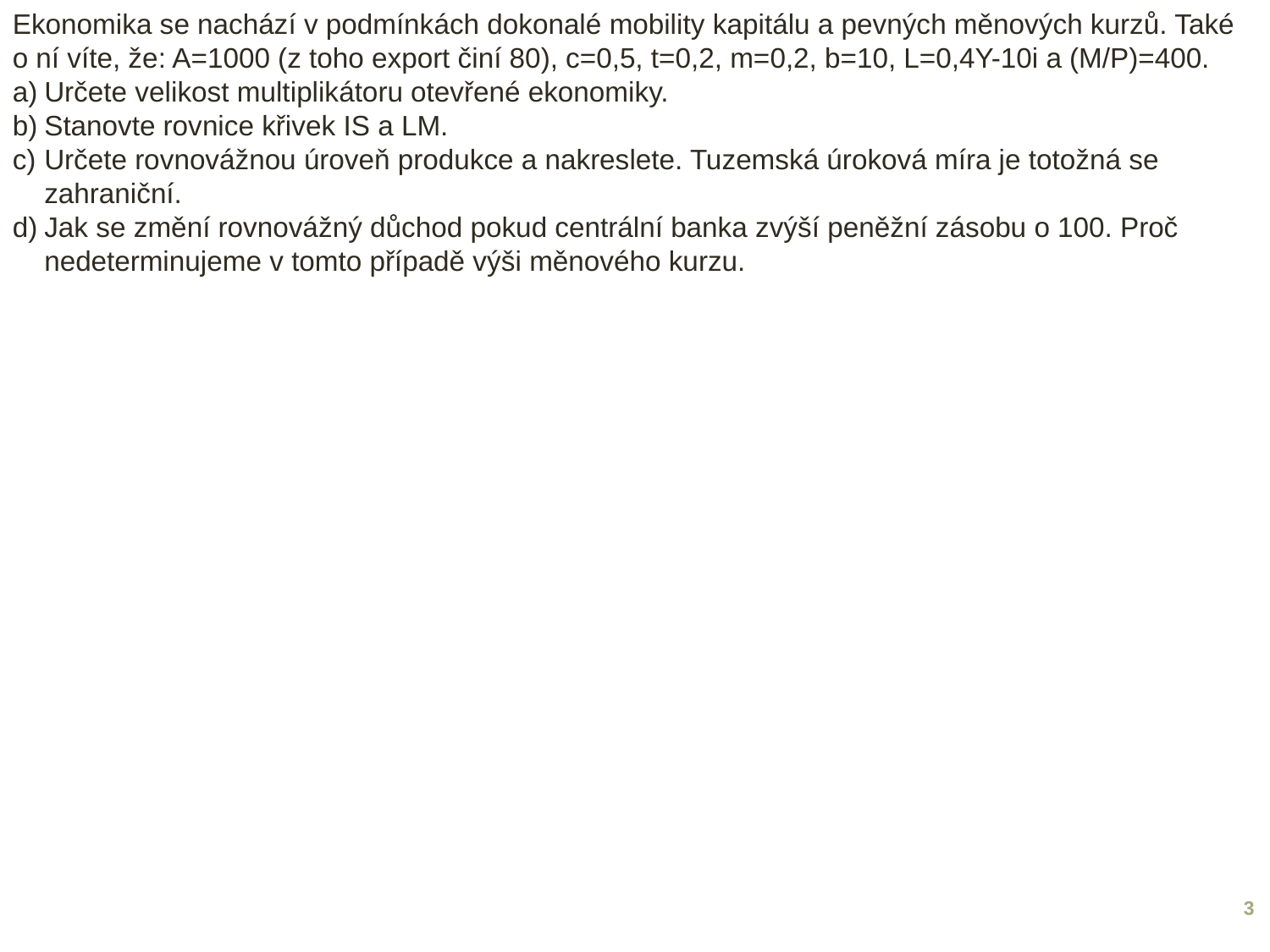

Ekonomika se nachází v podmínkách dokonalé mobility kapitálu a pevných měnových kurzů. Také o ní víte, že: A=1000 (z toho export činí 80), c=0,5, t=0,2, m=0,2, b=10, L=0,4Y-10i a (M/P)=400.
Určete velikost multiplikátoru otevřené ekonomiky.
Stanovte rovnice křivek IS a LM.
Určete rovnovážnou úroveň produkce a nakreslete. Tuzemská úroková míra je totožná se zahraniční.
Jak se změní rovnovážný důchod pokud centrální banka zvýší peněžní zásobu o 100. Proč nedeterminujeme v tomto případě výši měnového kurzu.
3